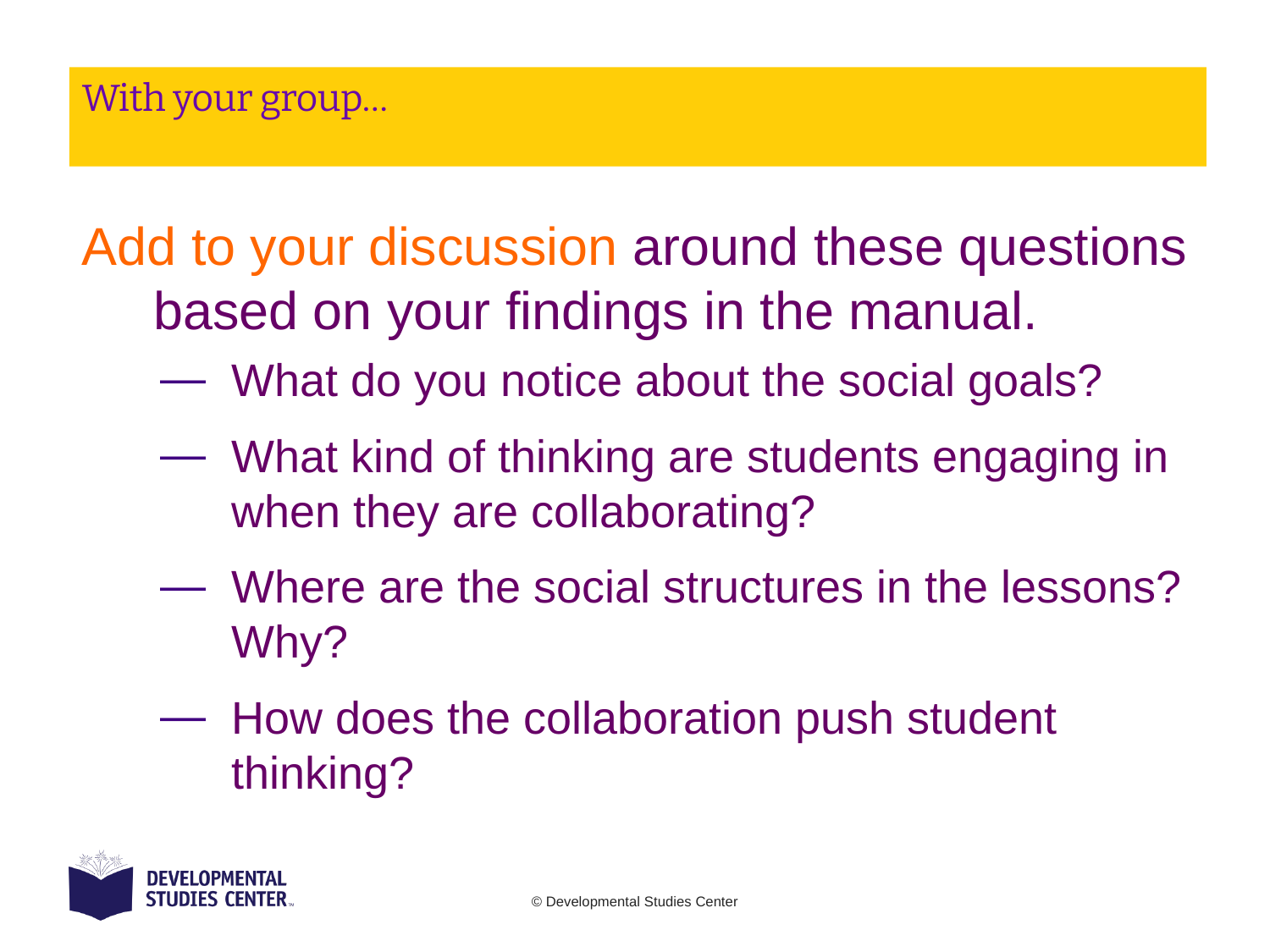

# With your group…
Add to your discussion around these questions based on your findings in the manual.
What do you notice about the social goals?
What kind of thinking are students engaging in when they are collaborating?
Where are the social structures in the lessons? Why?
How does the collaboration push student thinking?